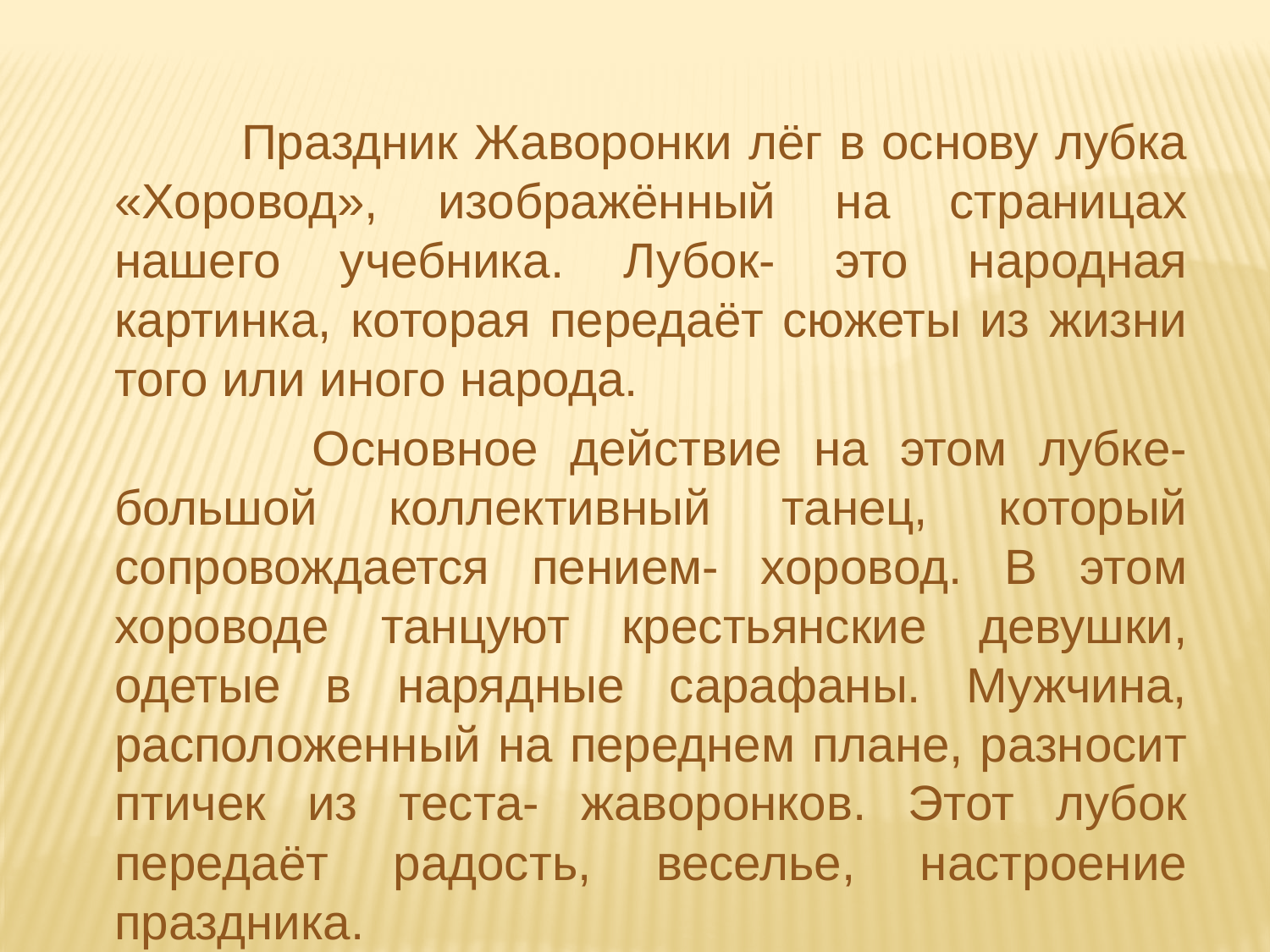

Праздник Жаворонки лёг в основу лубка «Хоровод», изображённый на страницах нашего учебника. Лубок- это народная картинка, которая передаёт сюжеты из жизни того или иного народа.
    	Основное действие на этом лубке- большой коллективный танец, который сопровождается пением- хоровод. В этом хороводе танцуют крестьянские девушки, одетые в нарядные сарафаны. Мужчина, расположенный на переднем плане, разносит птичек из теста- жаворонков. Этот лубок передаёт радость, веселье, настроение праздника.